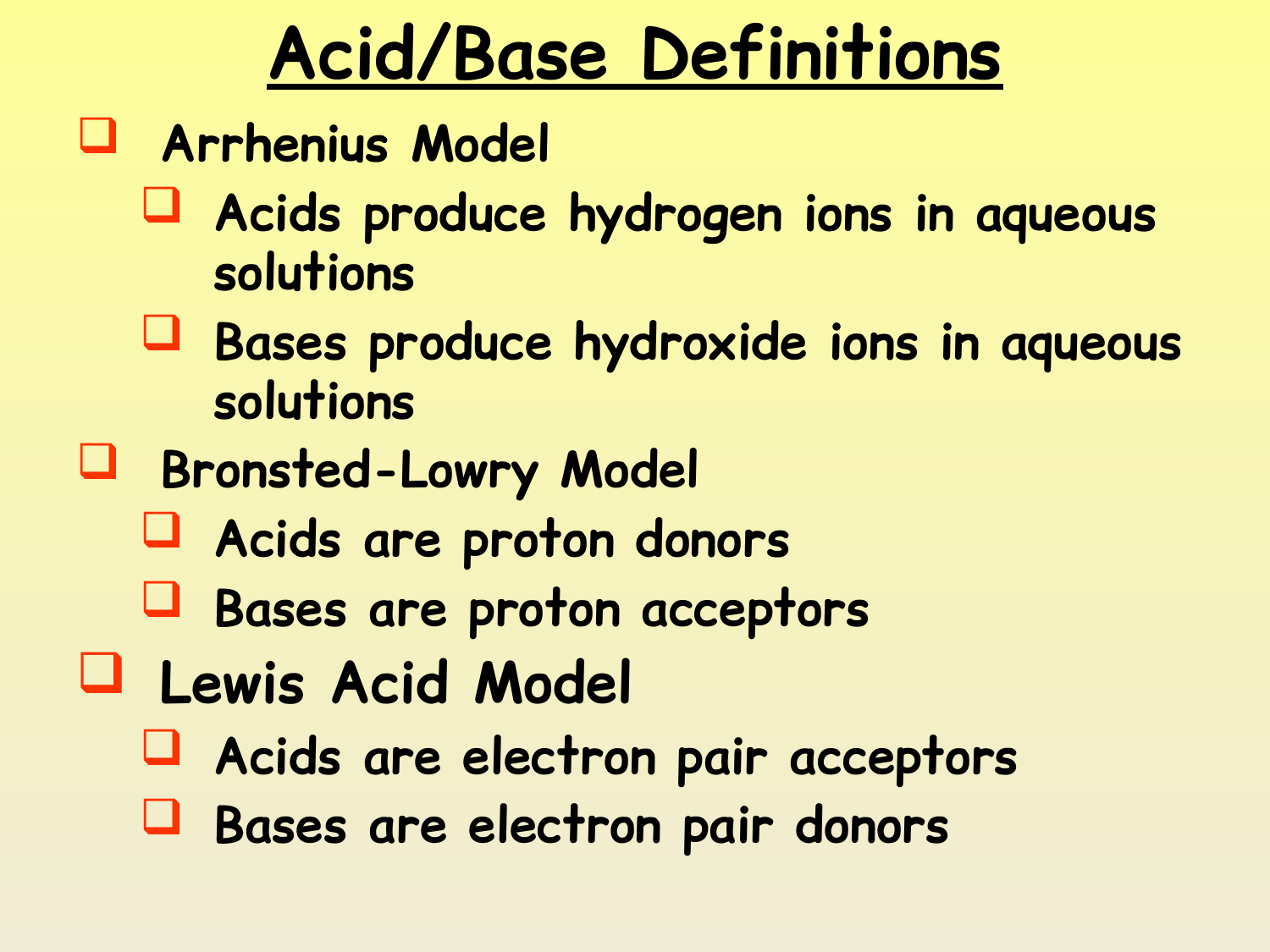

# Acid/Base Definitions
Arrhenius Model
Acids produce hydrogen ions in aqueous solutions
Bases produce hydroxide ions in aqueous solutions
Bronsted-Lowry Model
Acids are proton donors
Bases are proton acceptors
Lewis Acid Model
Acids are electron pair acceptors
Bases are electron pair donors